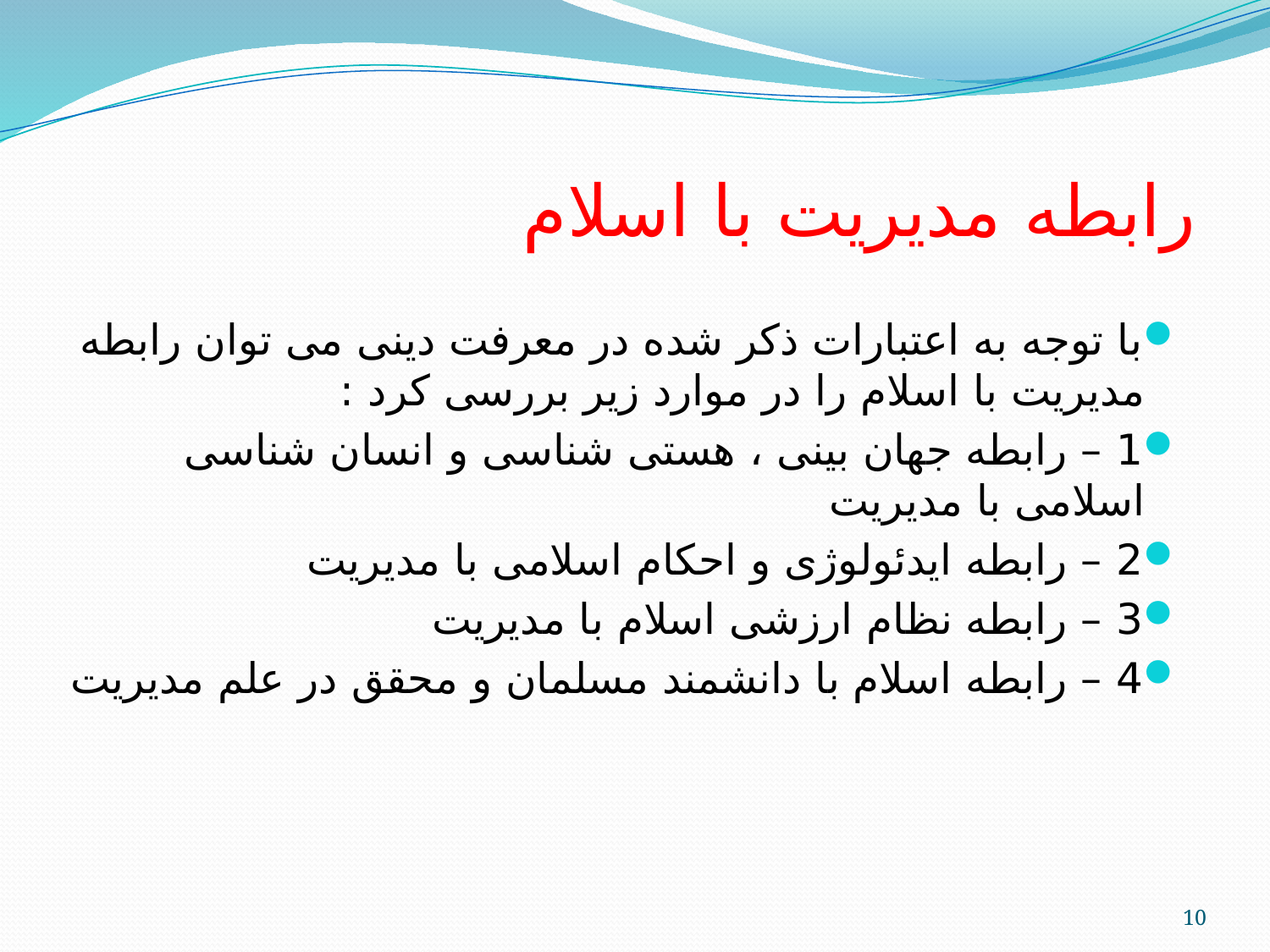

# رابطه مدیریت با اسلام
با توجه به اعتبارات ذکر شده در معرفت دینی می توان رابطه مدیریت با اسلام را در موارد زیر بررسی کرد :
1 – رابطه جهان بینی ، هستی شناسی و انسان شناسی اسلامی با مدیریت
2 – رابطه ایدئولوژی و احکام اسلامی با مدیریت
3 – رابطه نظام ارزشی اسلام با مدیریت
4 – رابطه اسلام با دانشمند مسلمان و محقق در علم مدیریت
10